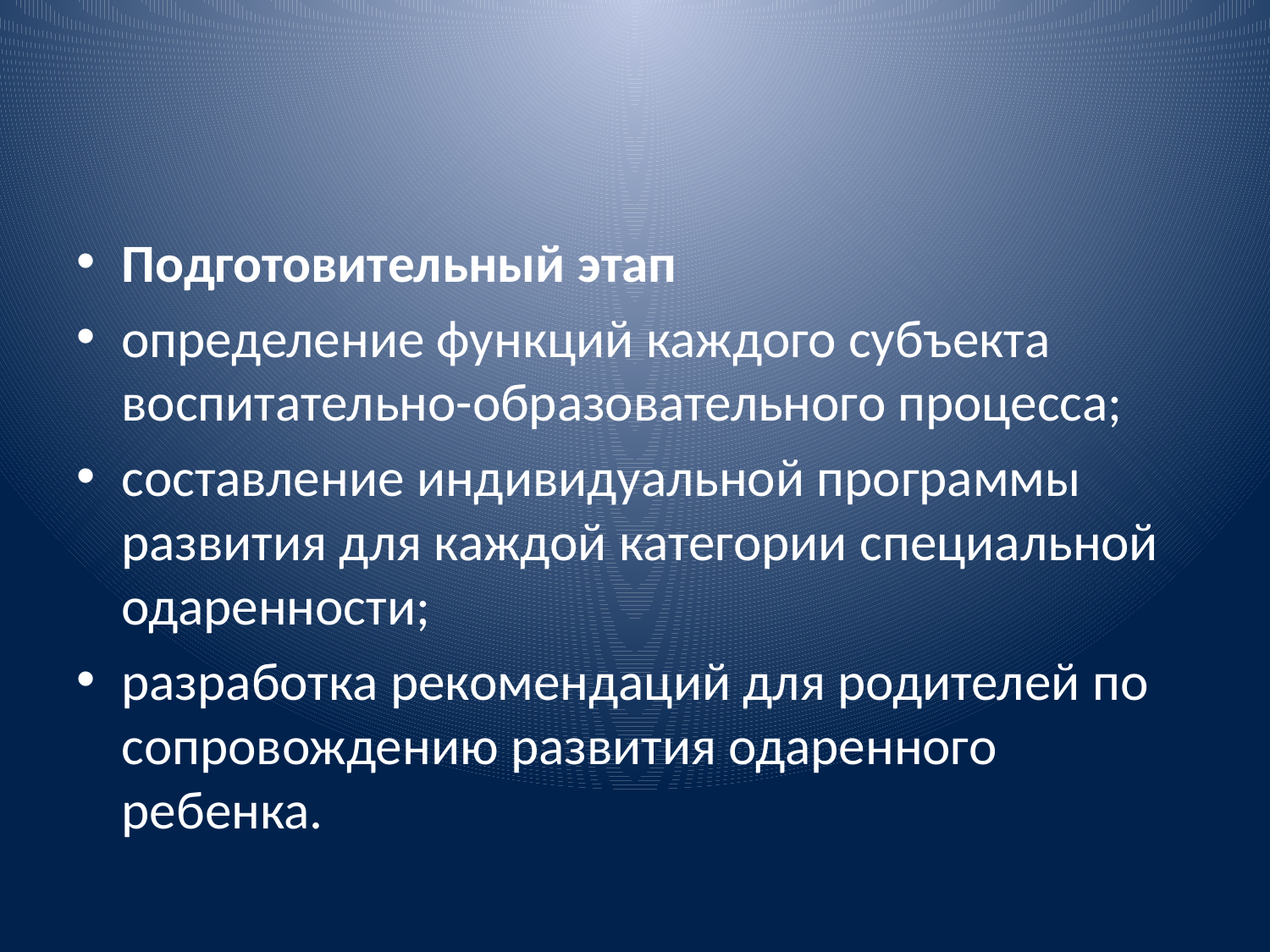

Подготовительный этап
определение функций каждого субъекта воспитательно-образовательного процесса;
составление индивидуальной программы развития для каждой категории специальной одаренности;
разработка рекомендаций для родителей по сопровождению развития одаренного ребенка.